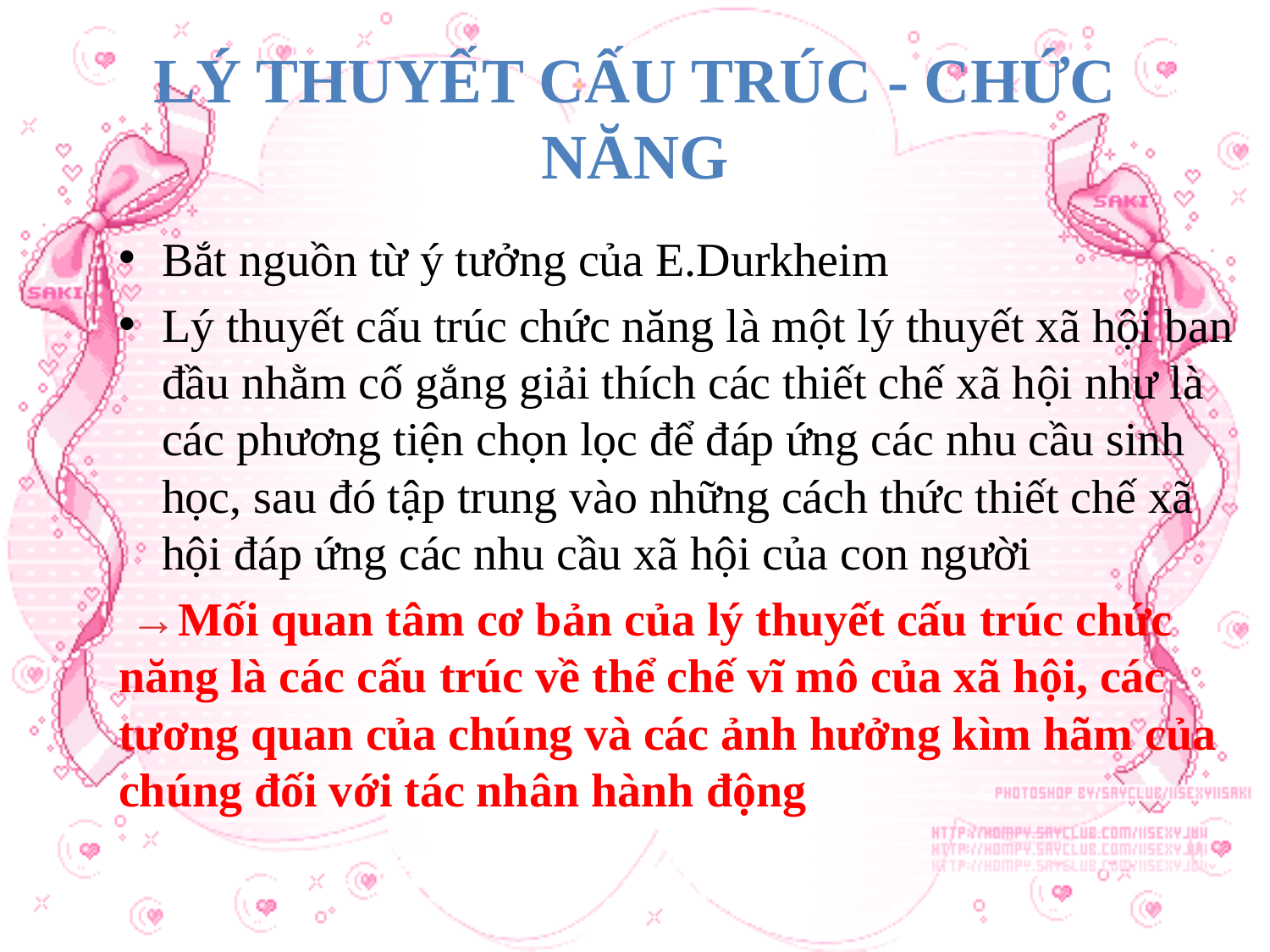

# LÝ THUYẾT CẤU TRÚC - CHỨC NĂNG
Bắt nguồn từ ý tưởng của E.Durkheim
Lý thuyết cấu trúc chức năng là một lý thuyết xã hội ban đầu nhằm cố gắng giải thích các thiết chế xã hội như là các phương tiện chọn lọc để đáp ứng các nhu cầu sinh học, sau đó tập trung vào những cách thức thiết chế xã hội đáp ứng các nhu cầu xã hội của con người
 →Mối quan tâm cơ bản của lý thuyết cấu trúc chức năng là các cấu trúc về thể chế vĩ mô của xã hội, các tương quan của chúng và các ảnh hưởng kìm hãm của chúng đối với tác nhân hành động